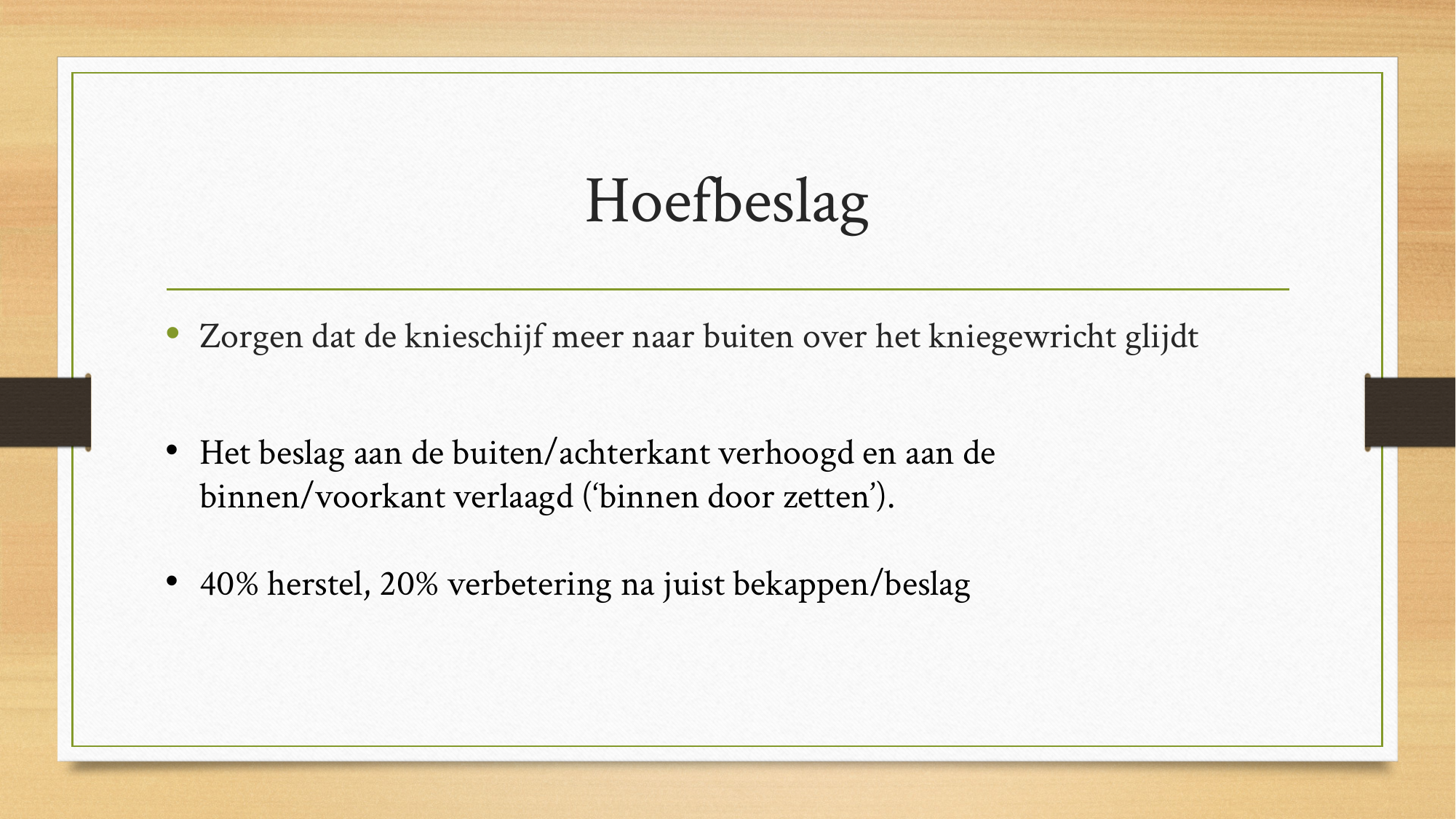

# Hoefbeslag
Zorgen dat de knieschijf meer naar buiten over het kniegewricht glijdt
Het beslag aan de buiten/achterkant verhoogd en aan de binnen/voorkant verlaagd (‘binnen door zetten’).

40% herstel, 20% verbetering na juist bekappen/beslag